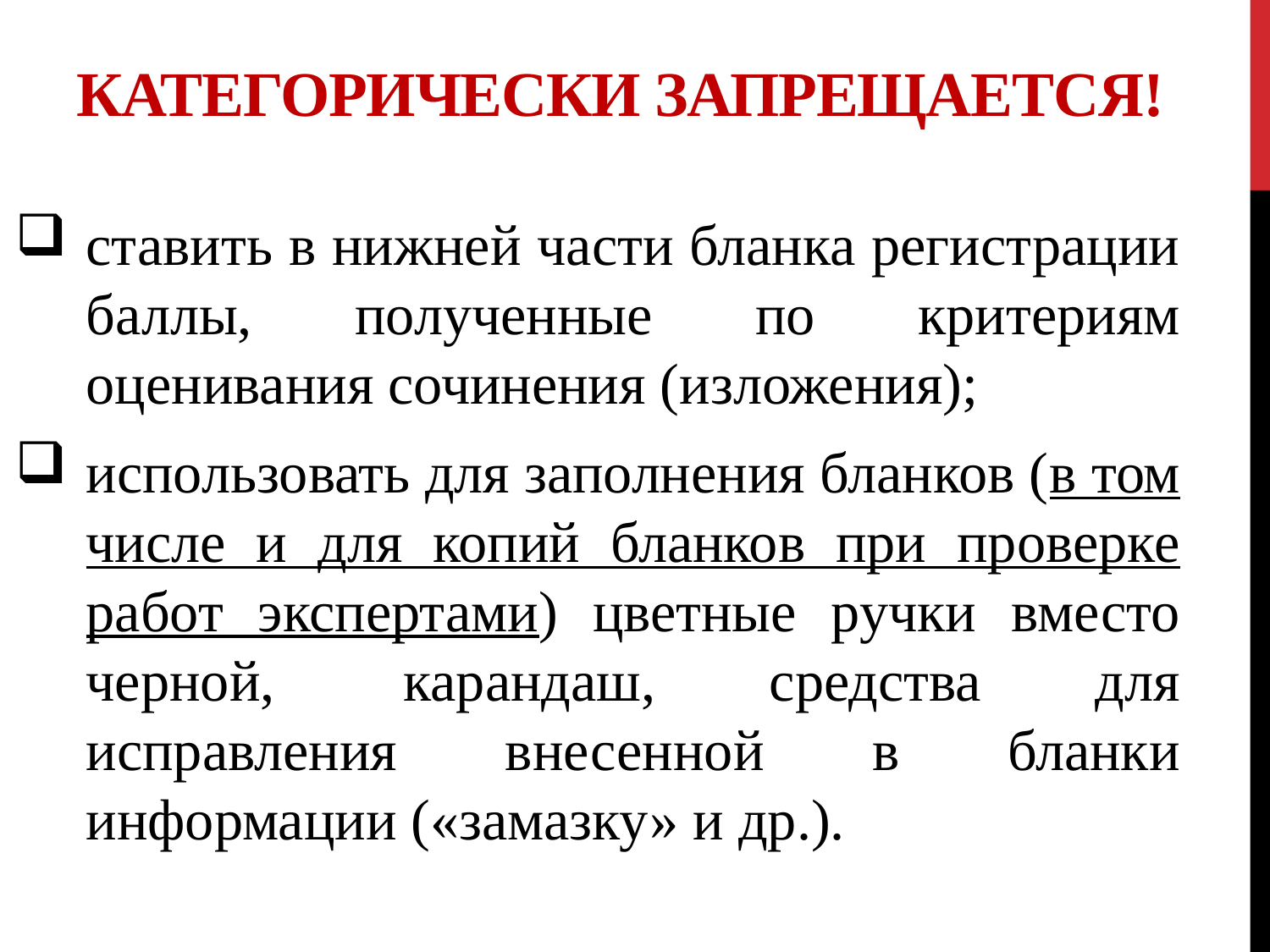

# Категорически запрещается!

ставить в нижней части бланка регистрации баллы, полученные по критериям оценивания сочинения (изложения);
использовать для заполнения бланков (в том числе и для копий бланков при проверке работ экспертами) цветные ручки вместо черной,  карандаш, средства для исправления внесенной в бланки информации («замазку» и др.).